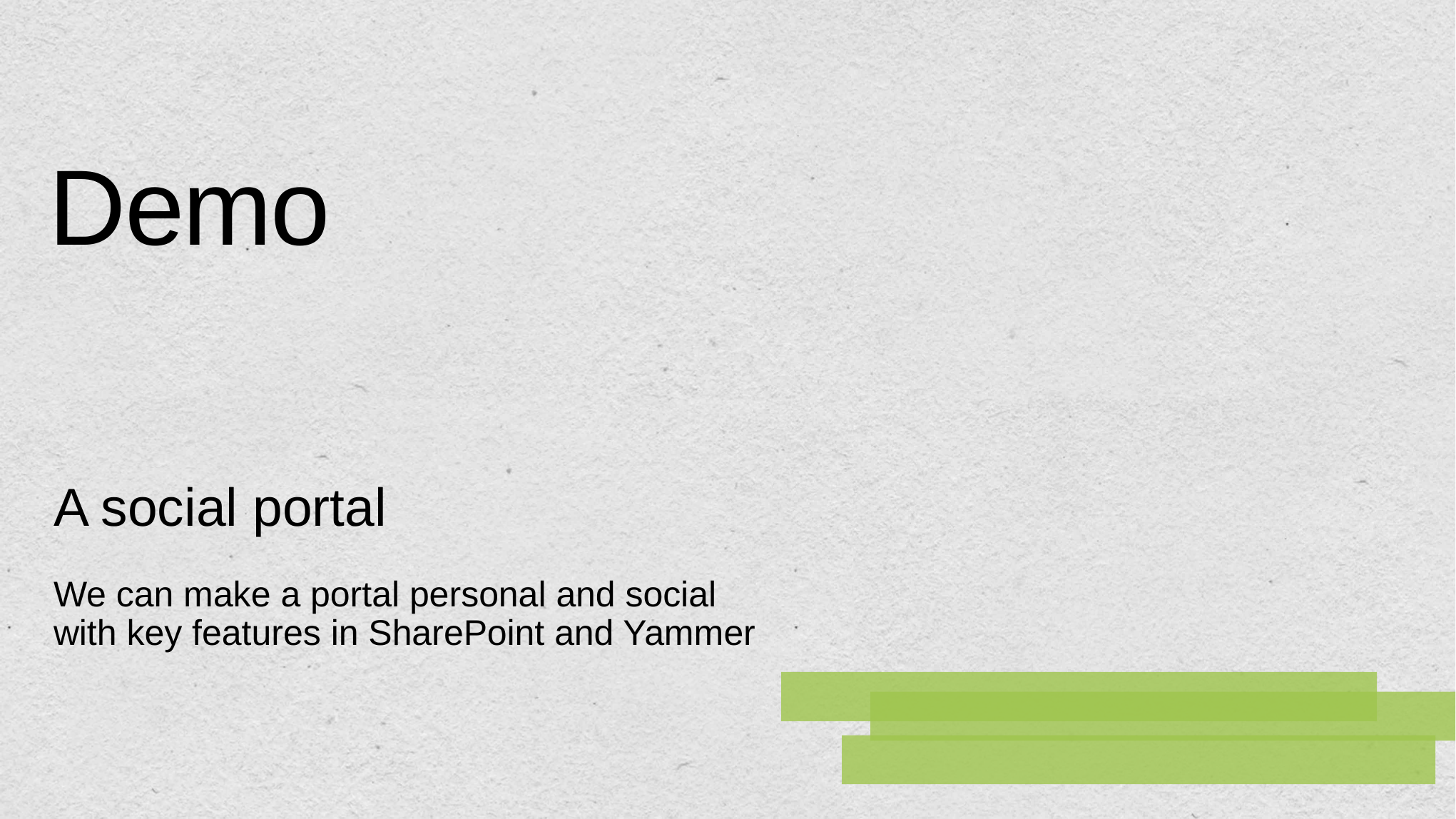

# Demo
A social portal
We can make a portal personal and social
with key features in SharePoint and Yammer